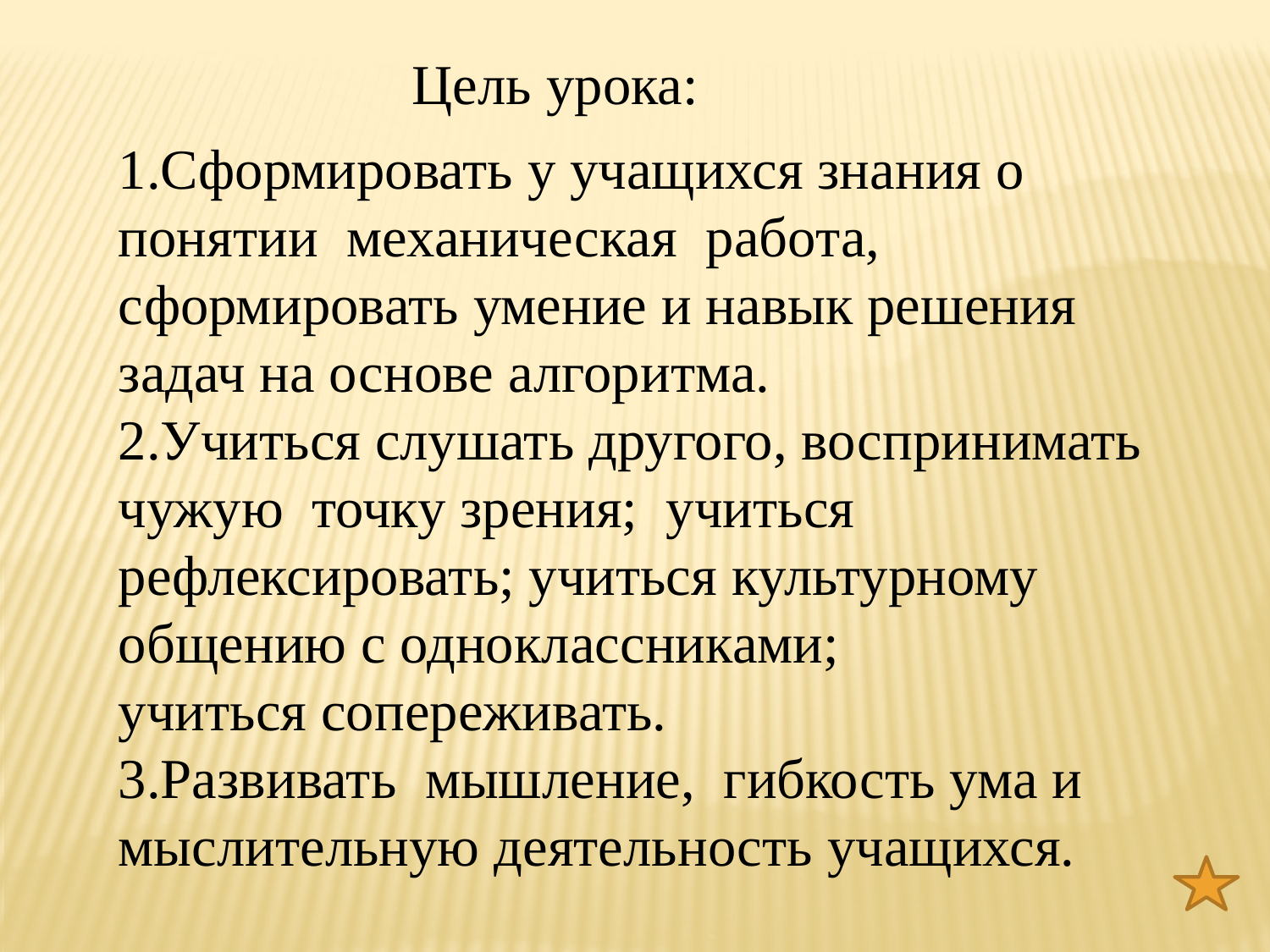

Цель урока:
1.Сформировать у учащихся знания о понятии  механическая  работа, сформировать умение и навык решения задач на основе алгоритма.
2.Учиться слушать другого, воспринимать чужую  точку зрения;  учиться  рефлексировать; учиться культурному общению с одноклассниками;
учиться сопереживать.
3.Развивать  мышление,  гибкость ума и мыслительную деятельность учащихся.